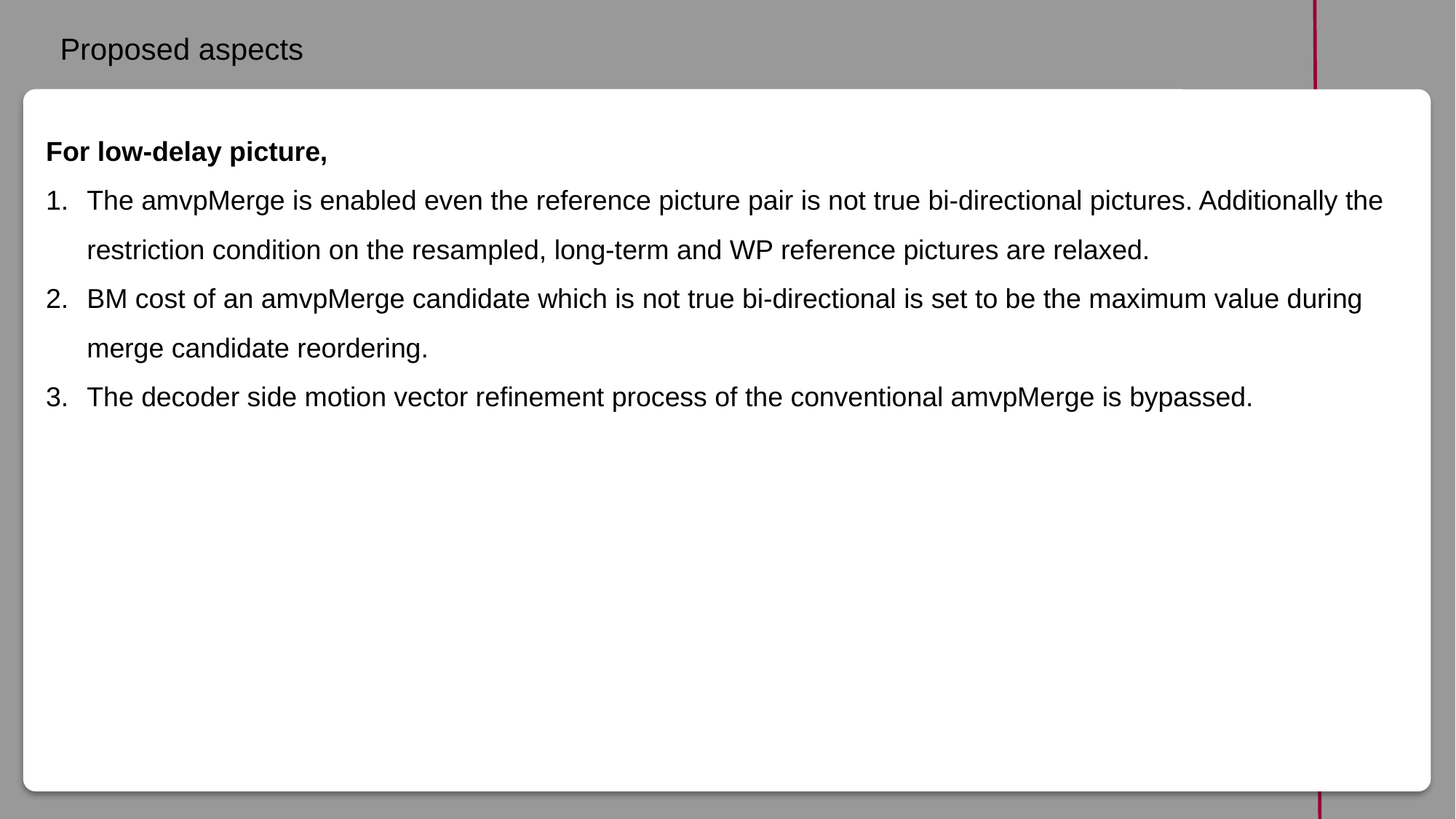

Proposed aspects

For low-delay picture,
The amvpMerge is enabled even the reference picture pair is not true bi-directional pictures. Additionally the restriction condition on the resampled, long-term and WP reference pictures are relaxed.
BM cost of an amvpMerge candidate which is not true bi-directional is set to be the maximum value during merge candidate reordering.
The decoder side motion vector refinement process of the conventional amvpMerge is bypassed.